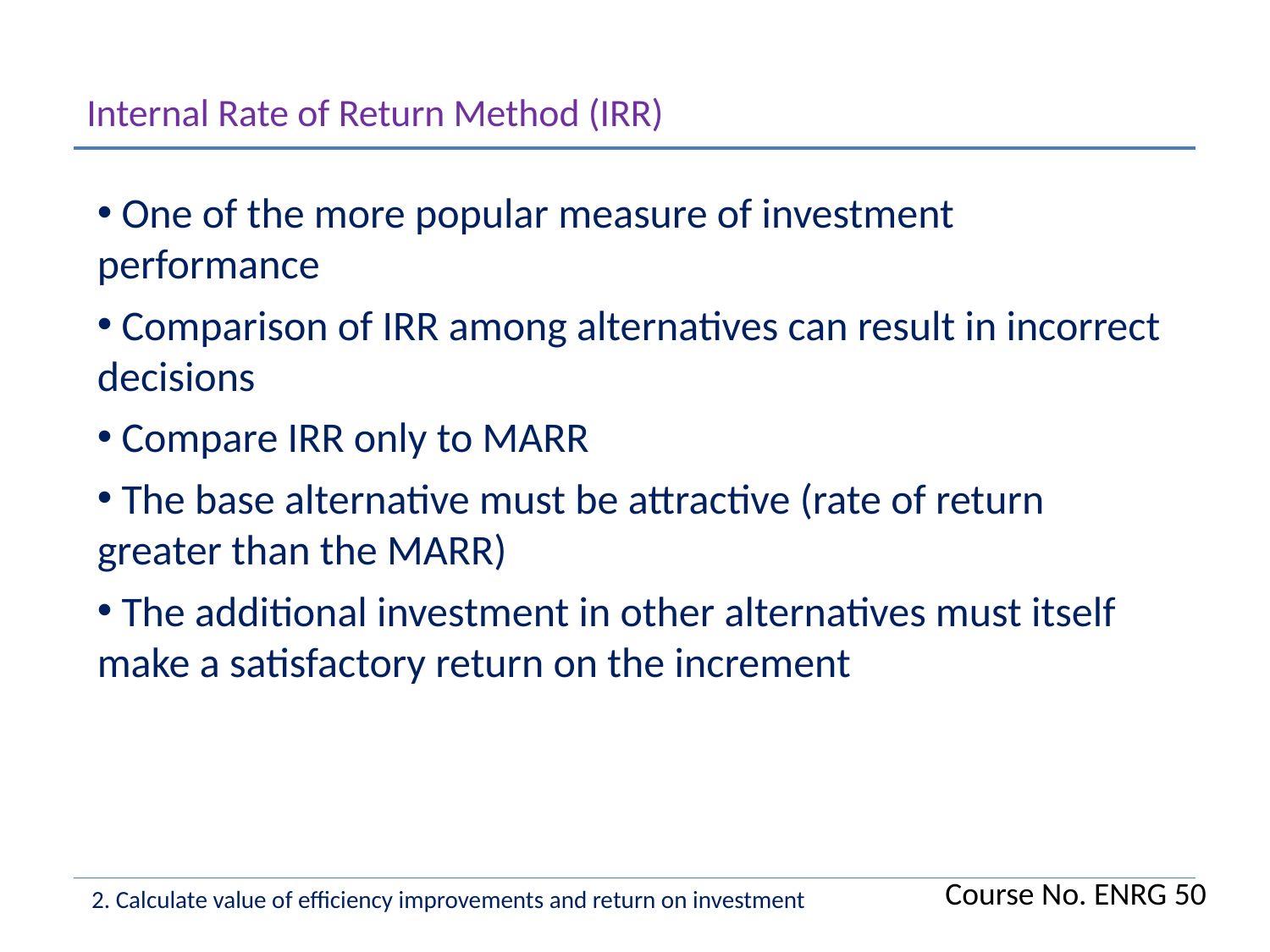

Internal Rate of Return Method (IRR)
 One of the more popular measure of investment performance
 Comparison of IRR among alternatives can result in incorrect decisions
 Compare IRR only to MARR
 The base alternative must be attractive (rate of return greater than the MARR)
 The additional investment in other alternatives must itself make a satisfactory return on the increment
Course No. ENRG 50
2. Calculate value of efficiency improvements and return on investment